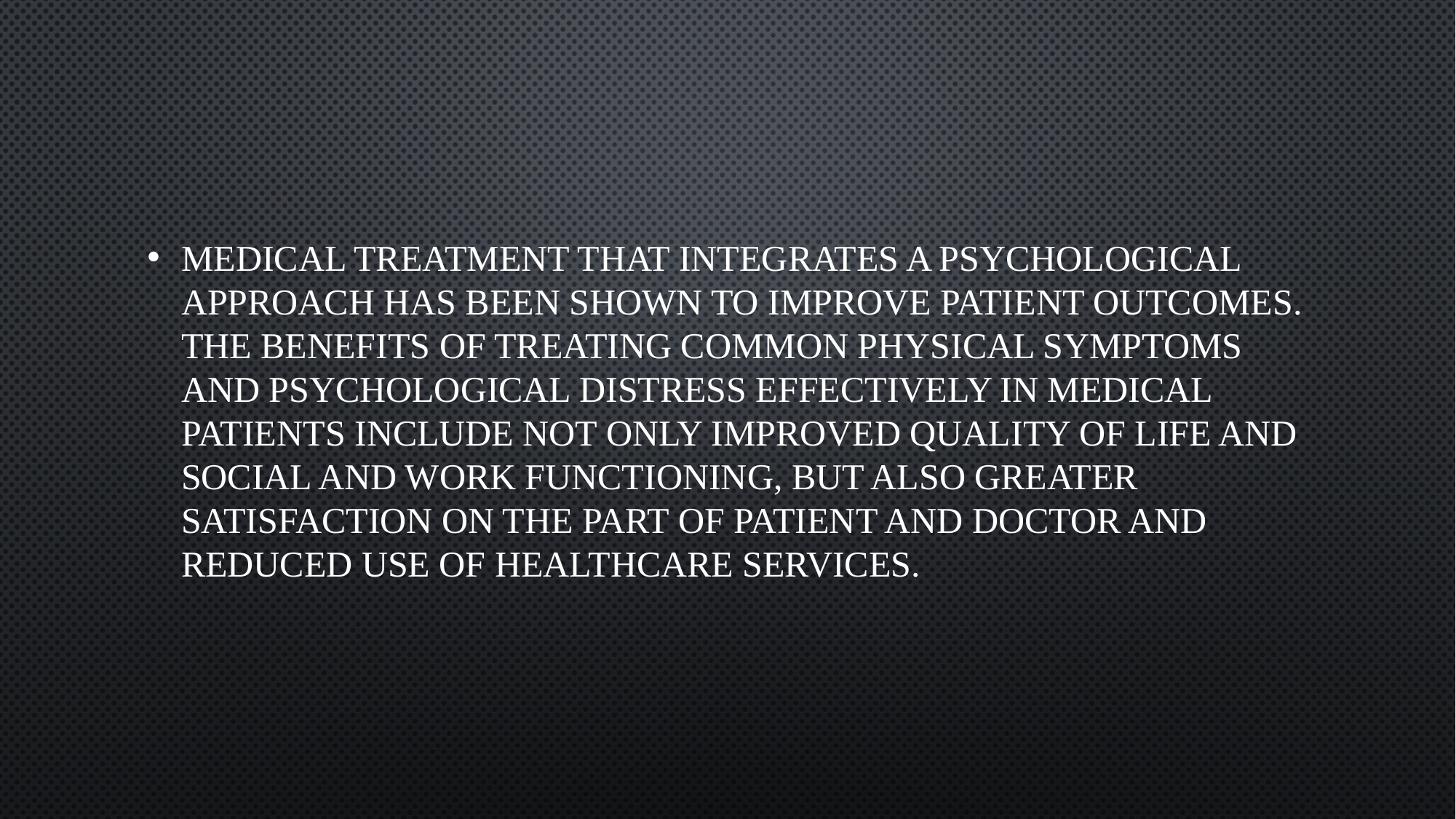

Medical treatment that integrates a psychological approach has been shown to improve patient outcomes. The benefits of treating common physical symptoms and psychological distress effectively in medical patients include not only improved quality of life and social and work functioning, but also greater satisfaction on the part of patient and doctor and reduced use of healthcare services.